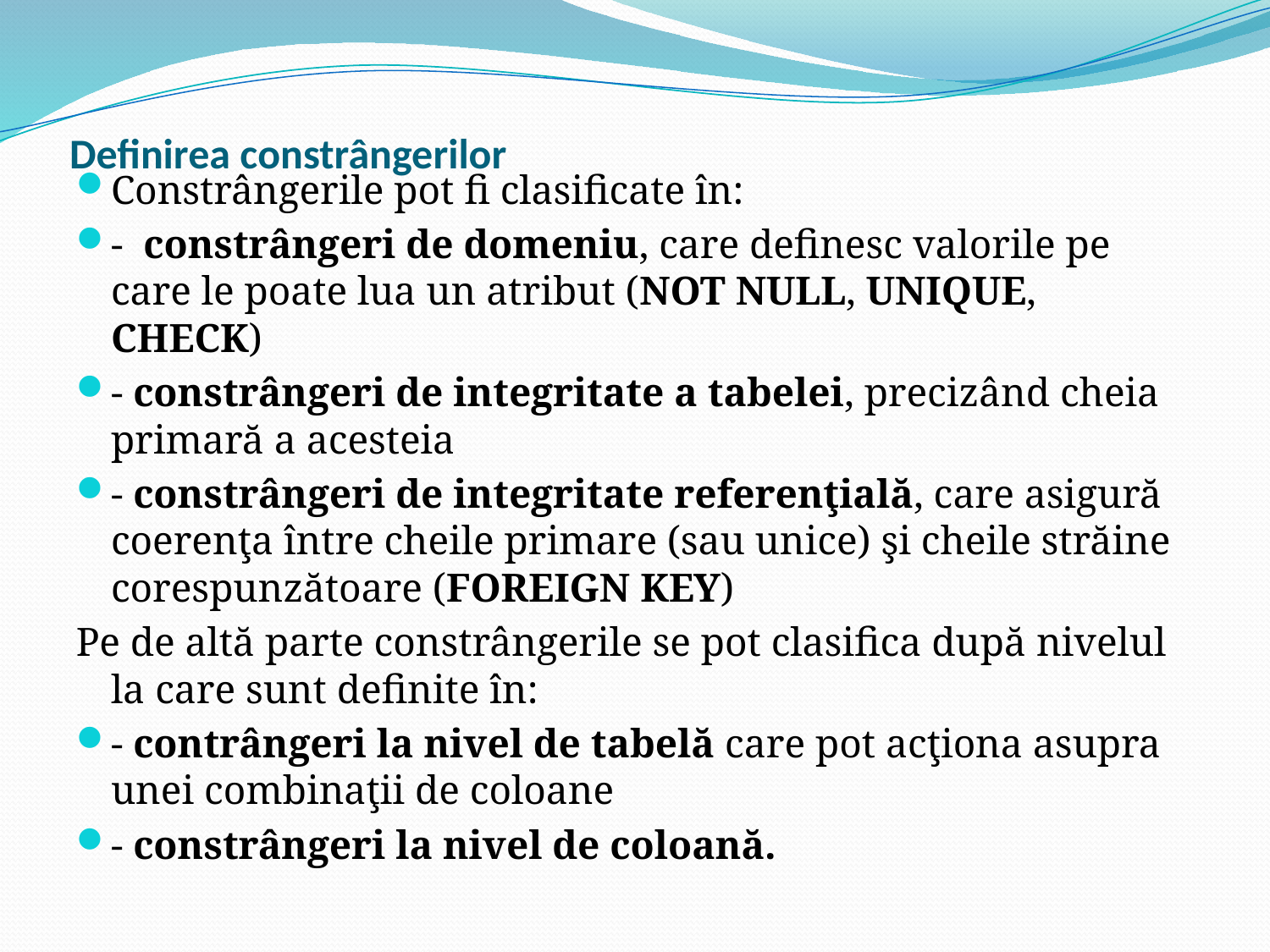

# Definirea constrângerilor
Constrângerile pot fi clasificate în:
-  constrângeri de domeniu, care definesc valorile pe care le poate lua un atribut (NOT NULL, UNIQUE, CHECK)
- constrângeri de integritate a tabelei, precizând cheia primară a acesteia
- constrângeri de integritate referenţială, care asigură coerenţa între cheile primare (sau unice) şi cheile străine corespunzătoare (FOREIGN KEY)
Pe de altă parte constrângerile se pot clasifica după nivelul la care sunt definite în:
- contrângeri la nivel de tabelă care pot acţiona asupra unei combinaţii de coloane
- constrângeri la nivel de coloană.